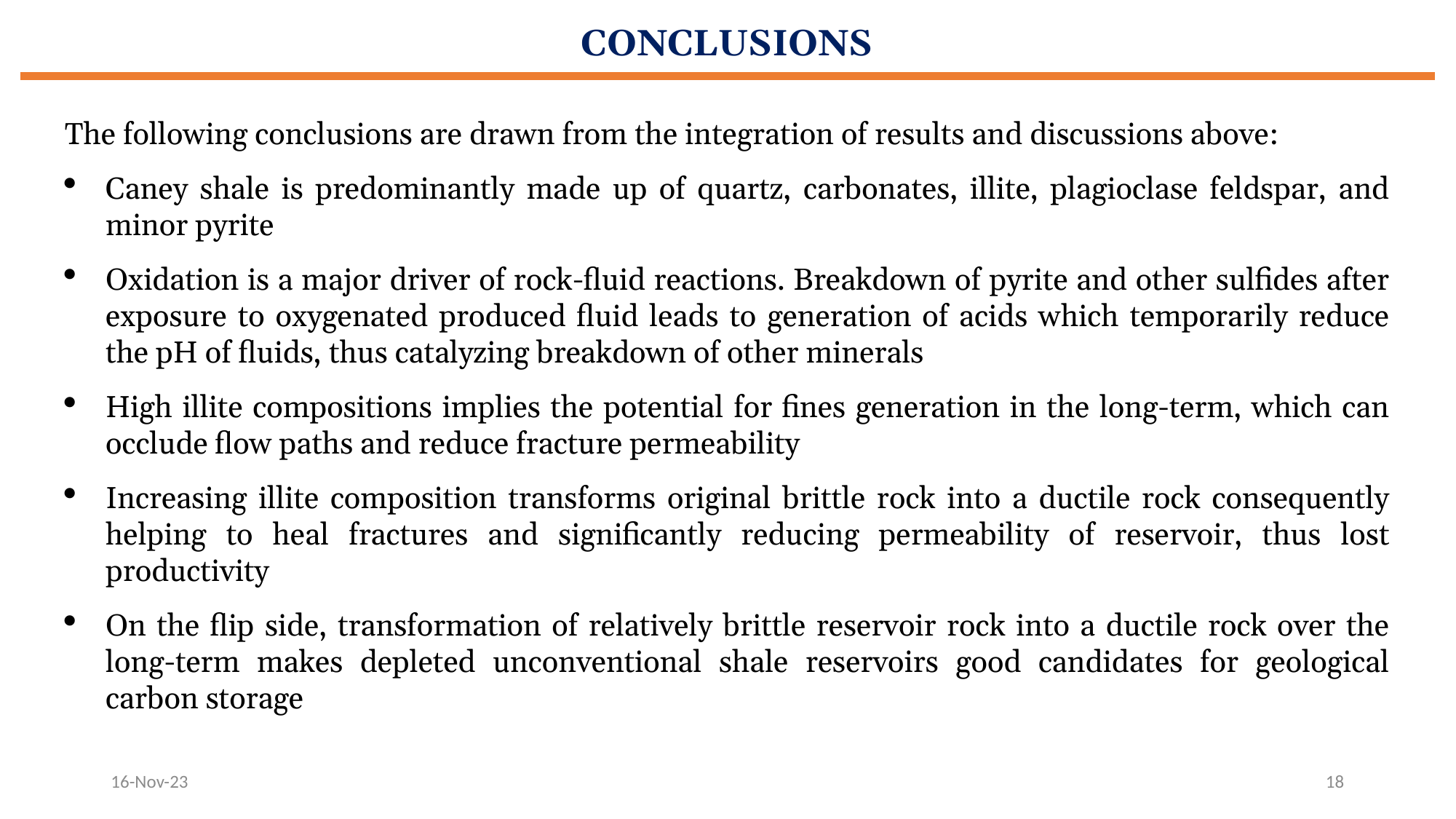

# CONCLUSIONS
The following conclusions are drawn from the integration of results and discussions above:
Caney shale is predominantly made up of quartz, carbonates, illite, plagioclase feldspar, and minor pyrite
Oxidation is a major driver of rock-fluid reactions. Breakdown of pyrite and other sulfides after exposure to oxygenated produced fluid leads to generation of acids which temporarily reduce the pH of fluids, thus catalyzing breakdown of other minerals
High illite compositions implies the potential for fines generation in the long-term, which can occlude flow paths and reduce fracture permeability
Increasing illite composition transforms original brittle rock into a ductile rock consequently helping to heal fractures and significantly reducing permeability of reservoir, thus lost productivity
On the flip side, transformation of relatively brittle reservoir rock into a ductile rock over the long-term makes depleted unconventional shale reservoirs good candidates for geological carbon storage
16-Nov-23
18